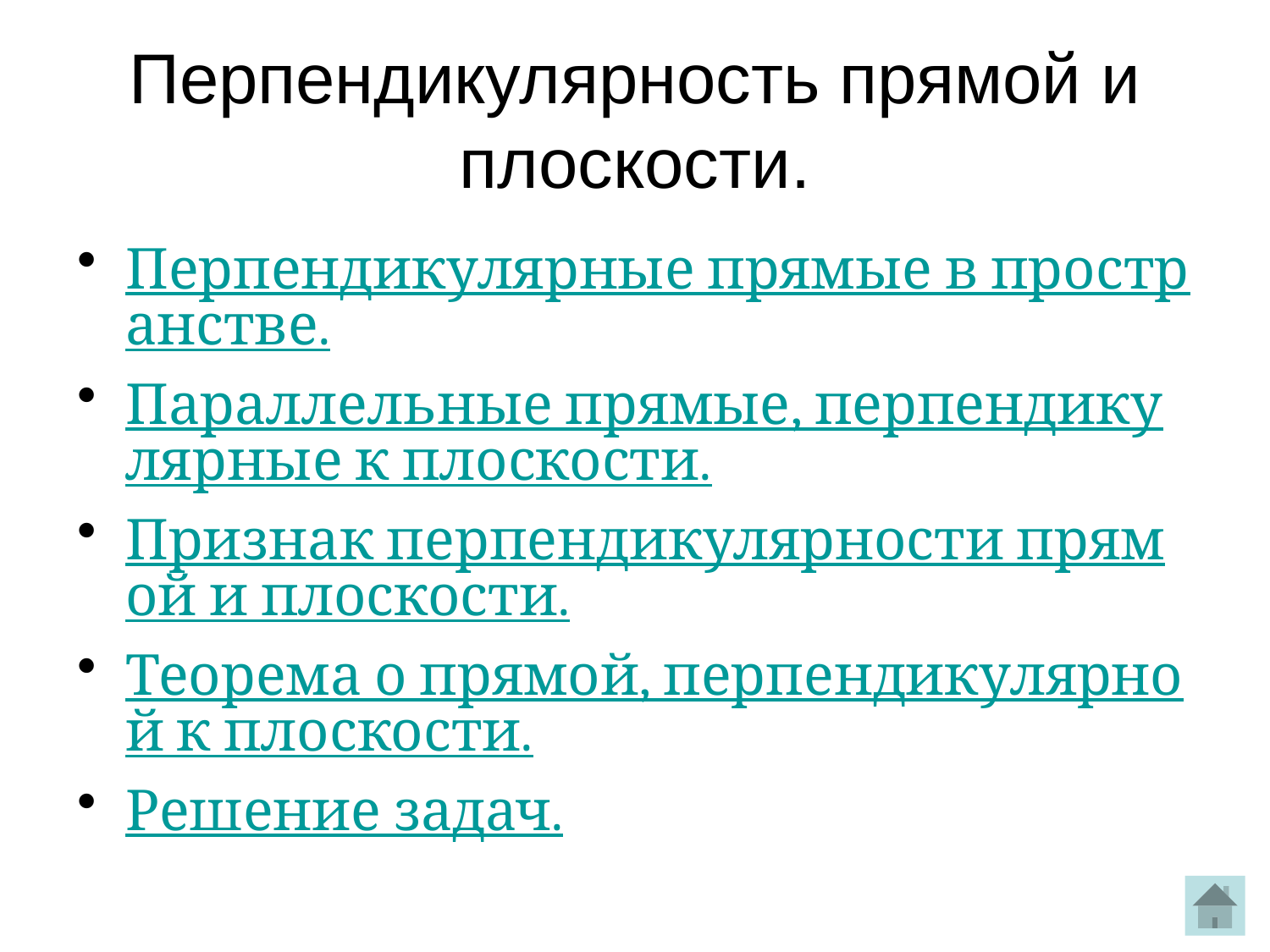

# Перпендикулярность прямой и плоскости.
Перпендикулярные прямые в пространстве.
Параллельные прямые, перпендикулярные к плоскости.
Признак перпендикулярности прямой и плоскости.
Теорема о прямой, перпендикулярной к плоскости.
Решение задач.